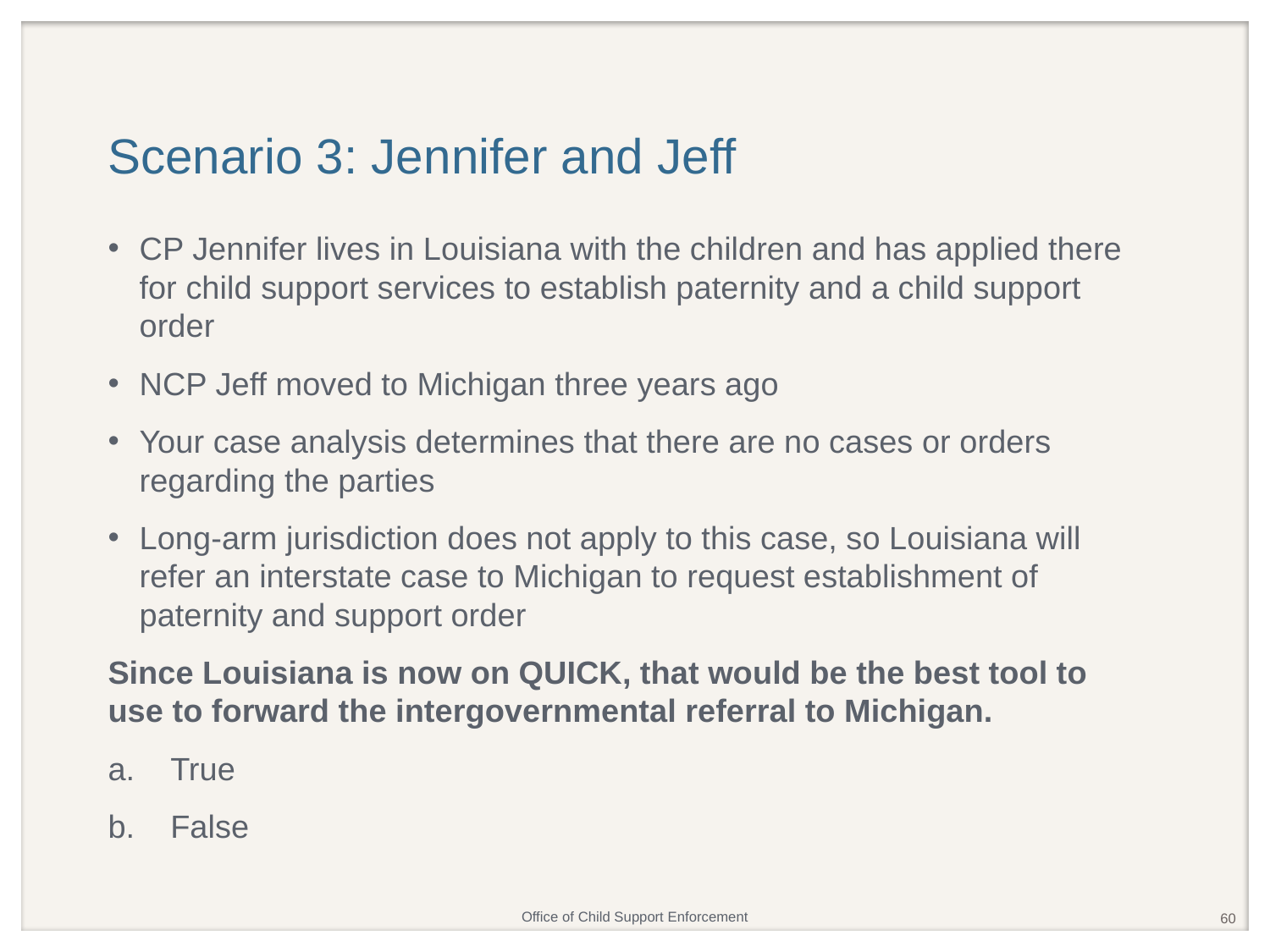

# Scenario 3: Jennifer and Jeff
CP Jennifer lives in Louisiana with the children and has applied there for child support services to establish paternity and a child support order
NCP Jeff moved to Michigan three years ago
Your case analysis determines that there are no cases or orders regarding the parties
Long-arm jurisdiction does not apply to this case, so Louisiana will refer an interstate case to Michigan to request establishment of paternity and support order
Since Louisiana is now on QUICK, that would be the best tool to use to forward the intergovernmental referral to Michigan.
True
False
60